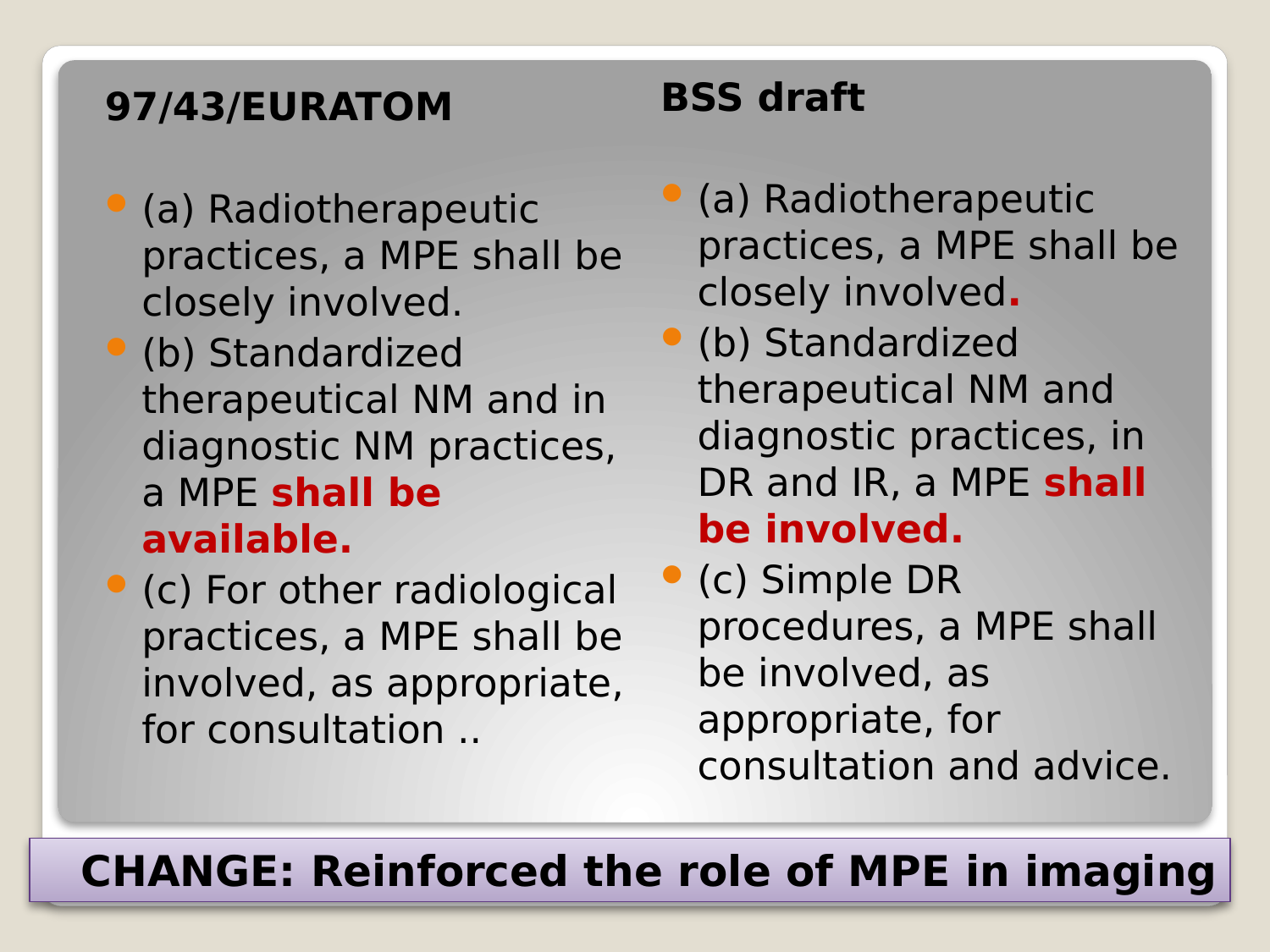

BSS draft

(a) Radiotherapeutic practices, a MPE shall be closely involved.
(b) Standardized therapeutical NM and diagnostic practices, in DR and IR, a MPE shall be involved.
(c) Simple DR procedures, a MPE shall be involved, as appropriate, for consultation and advice.

97/43/EURATOM

(a) Radiotherapeutic practices, a MPE shall be closely involved.
(b) Standardized therapeutical NM and in diagnostic NM practices, a MPE shall be available.
(c) For other radiological practices, a MPE shall be involved, as appropriate, for consultation ..
CHANGE: Reinforced the role of MPE in imaging
13